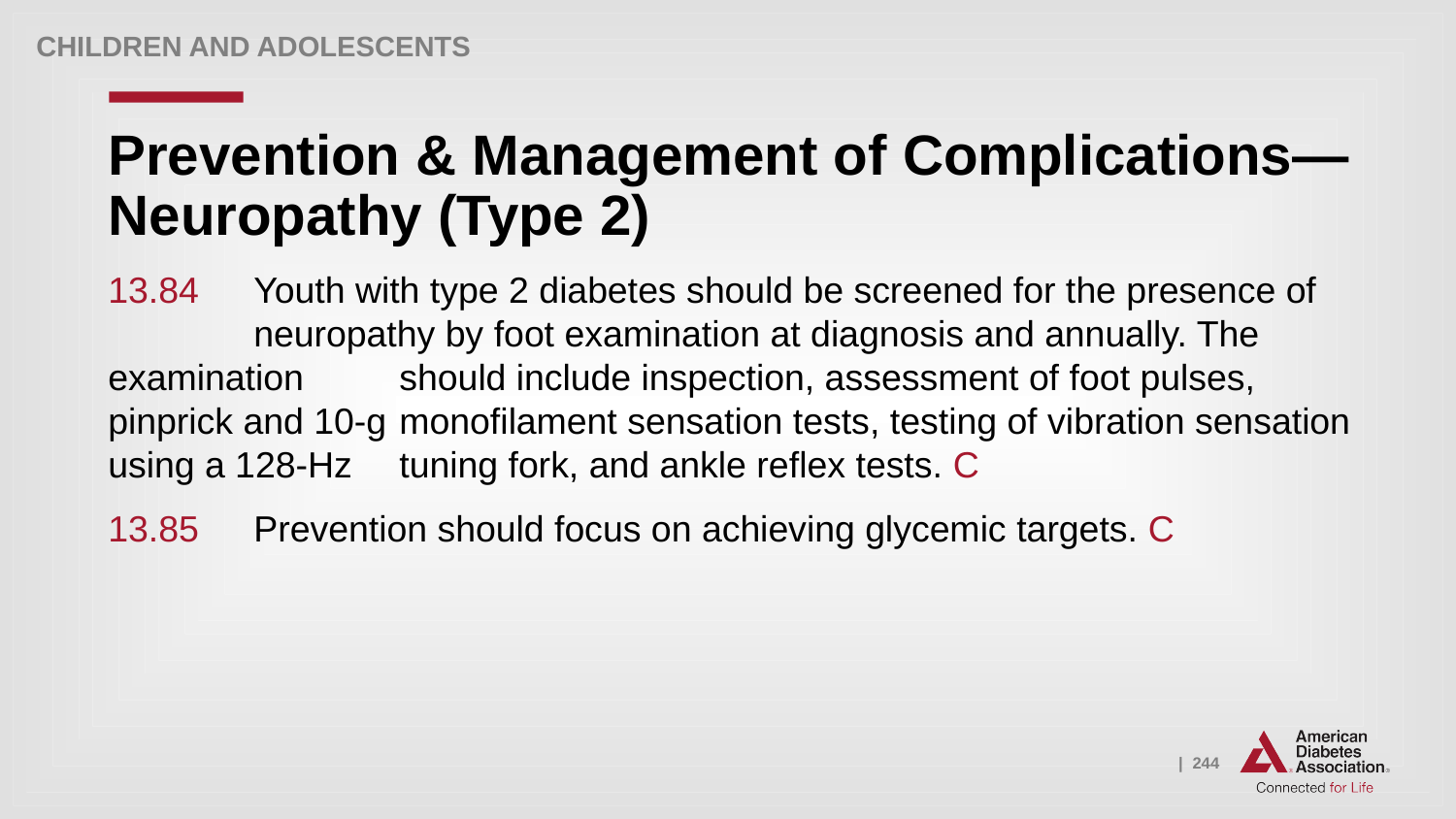

Children and adolescents
# Prevention & Management of Complications—Neuropathy (Type 2)
13.84 	Youth with type 2 diabetes should be screened for the presence of 	neuropathy by foot examination at diagnosis and annually. The examination 	should include inspection, assessment of foot pulses, pinprick and 10-g 	monofilament sensation tests, testing of vibration sensation using a 128-Hz 	tuning fork, and ankle reflex tests. C
13.85 	Prevention should focus on achieving glycemic targets. C